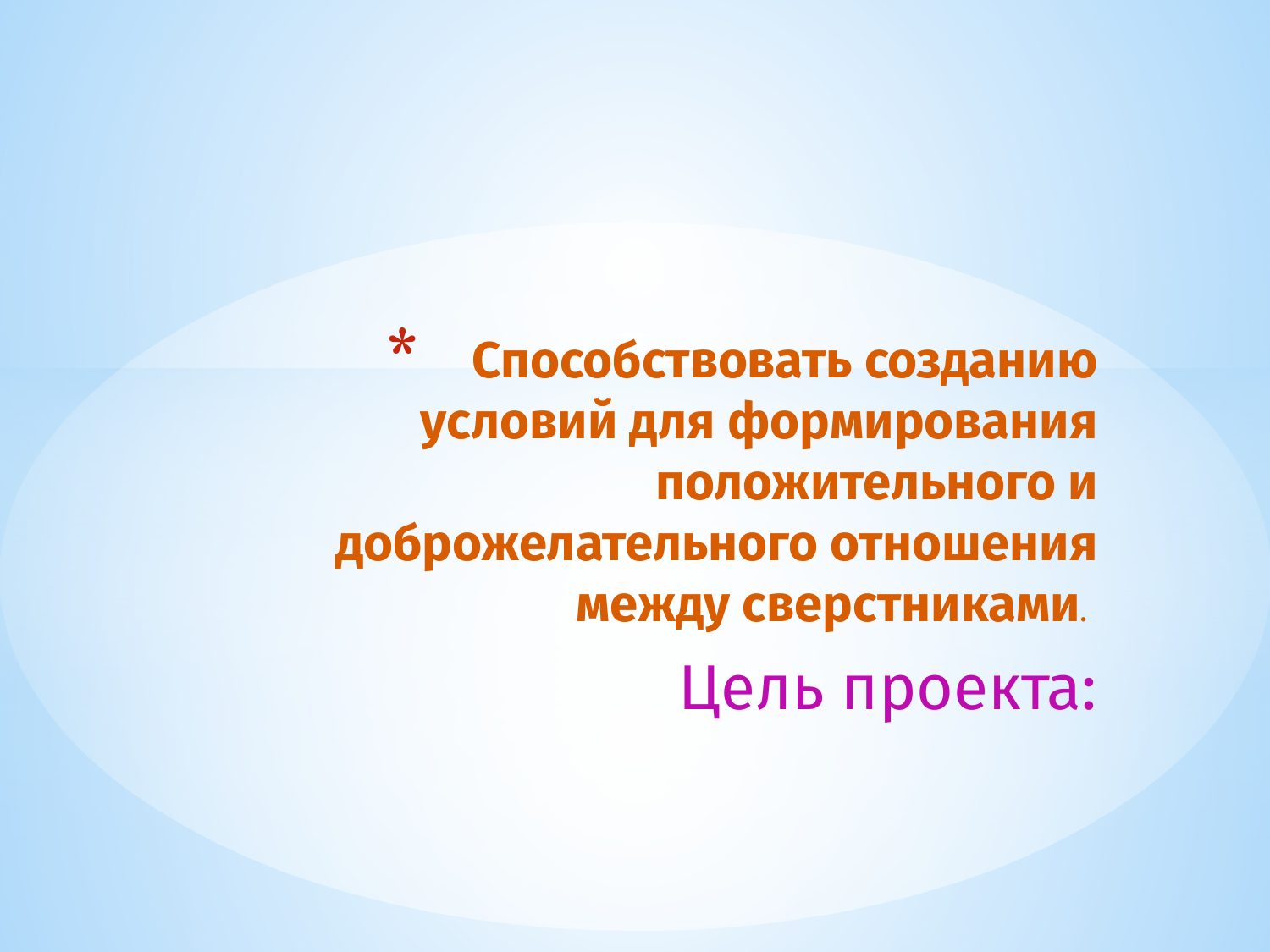

# Способствовать созданию условий для формирования положительного и доброжелательного отношения между сверстниками.
Цель проекта: